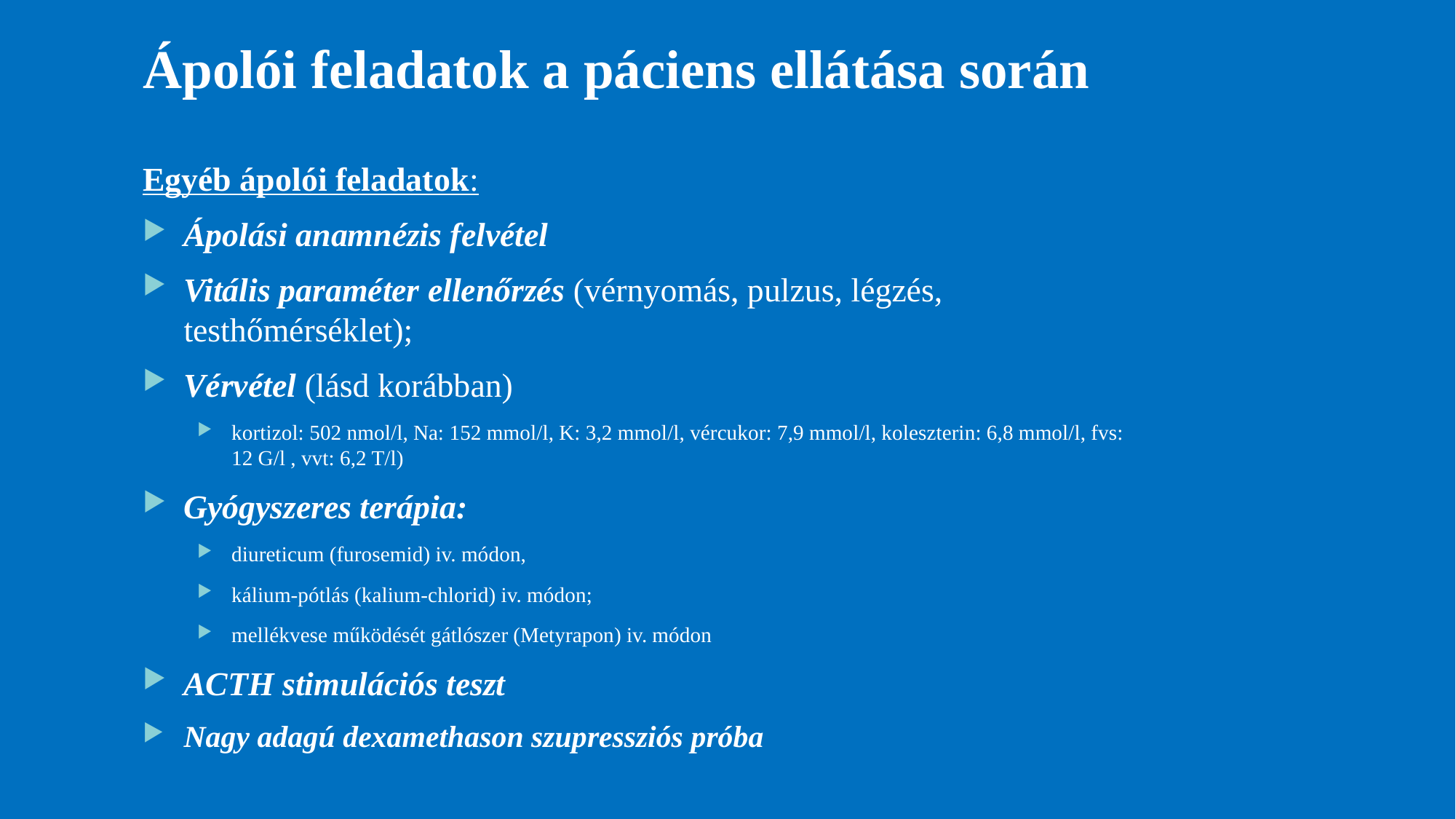

# Ápolói feladatok a páciens ellátása során
Egyéb ápolói feladatok:
Ápolási anamnézis felvétel
Vitális paraméter ellenőrzés (vérnyomás, pulzus, légzés, testhőmérséklet);
Vérvétel (lásd korábban)
kortizol: 502 nmol/l, Na: 152 mmol/l, K: 3,2 mmol/l, vércukor: 7,9 mmol/l, koleszterin: 6,8 mmol/l, fvs: 12 G/l , vvt: 6,2 T/l)
Gyógyszeres terápia:
diureticum (furosemid) iv. módon,
kálium-pótlás (kalium-chlorid) iv. módon;
mellékvese működését gátlószer (Metyrapon) iv. módon
ACTH stimulációs teszt
Nagy adagú dexamethason szupressziós próba